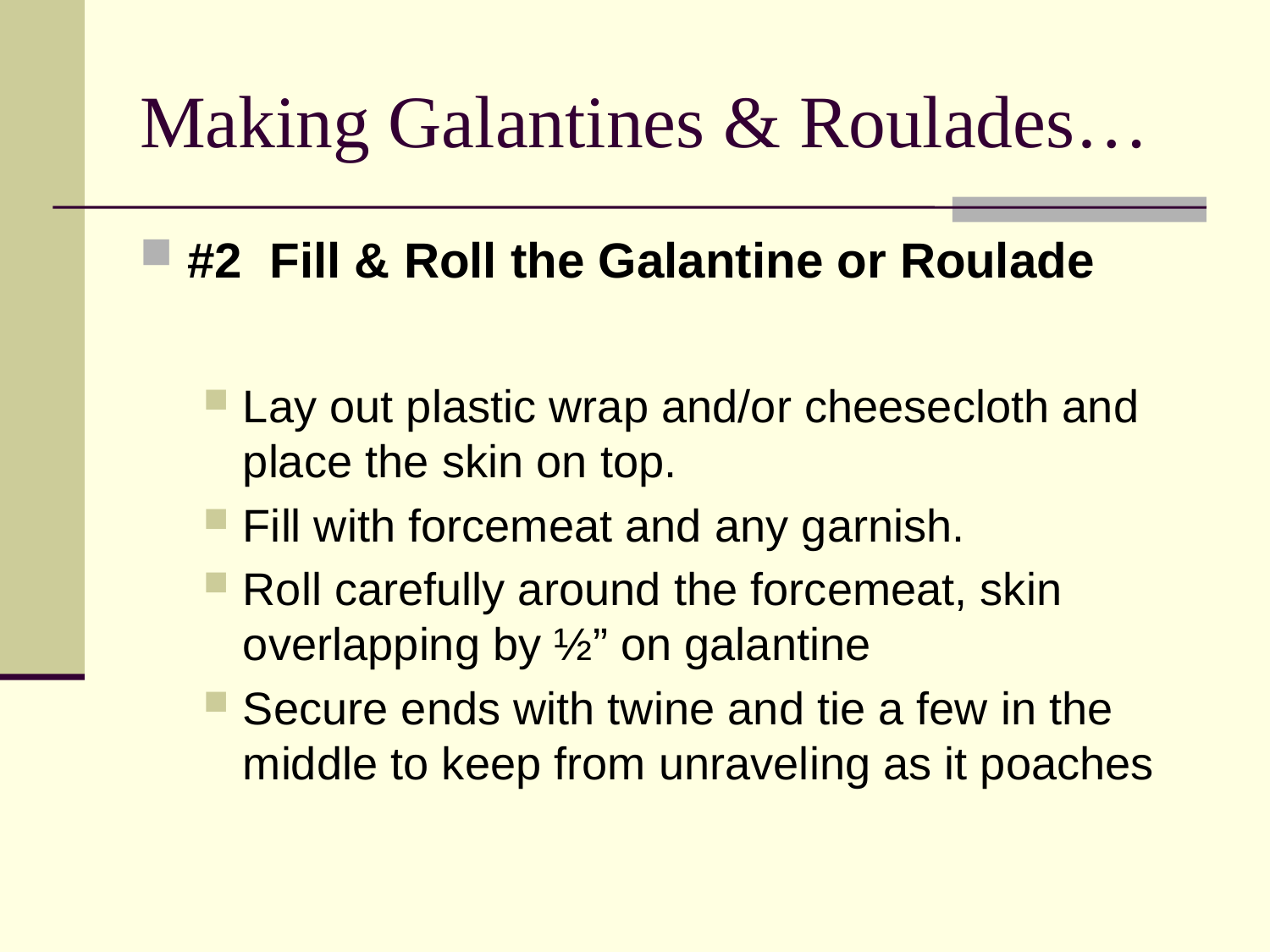

# Making Galantines & Roulades…
#2  Fill & Roll the Galantine or Roulade

Lay out plastic wrap and/or cheesecloth and place the skin on top.
Fill with forcemeat and any garnish.
Roll carefully around the forcemeat, skin overlapping by ½” on galantine
Secure ends with twine and tie a few in the middle to keep from unraveling as it poaches